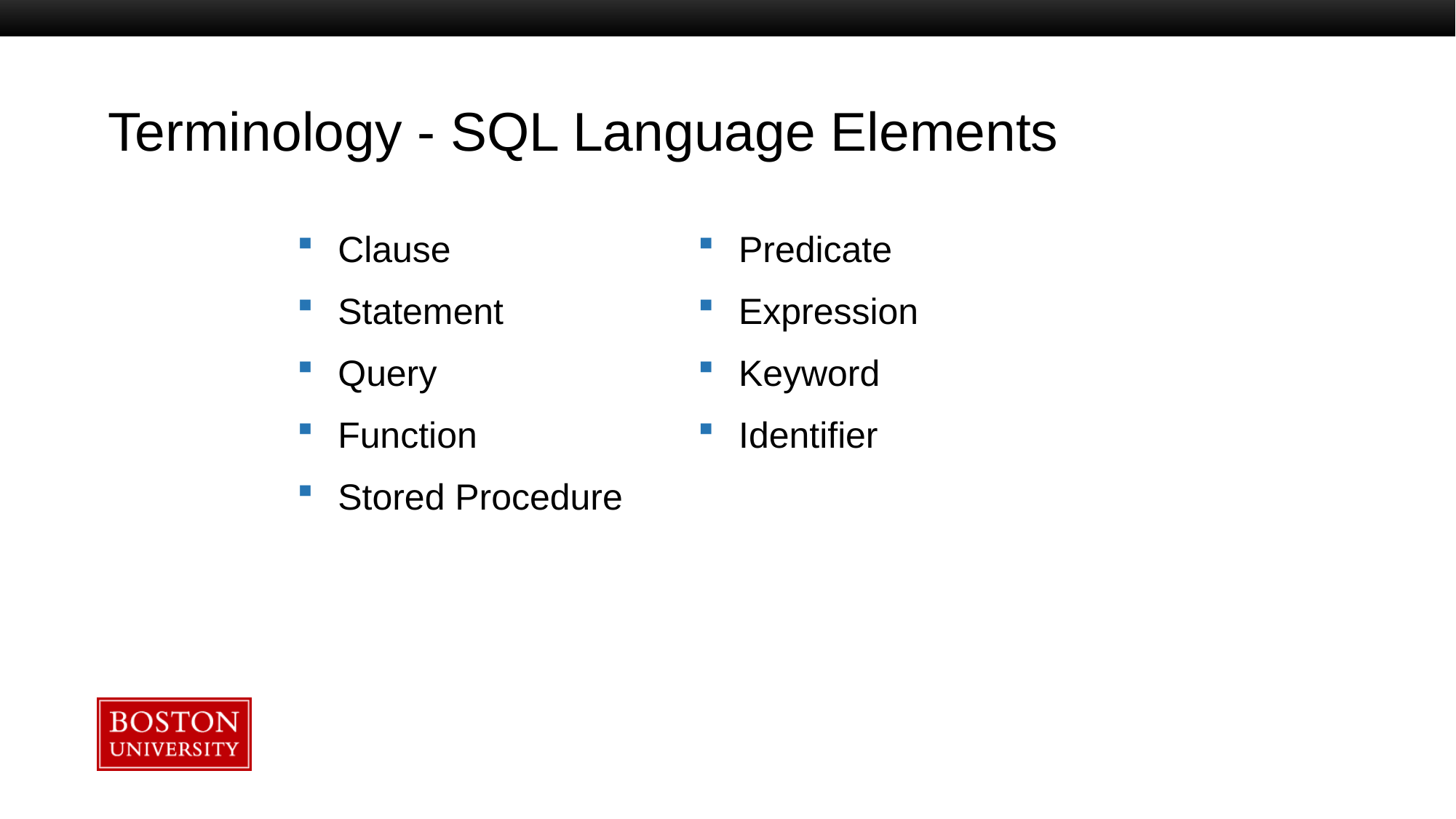

# Terminology - SQL Language Elements
Clause
Statement
Query
Function
Stored Procedure

Predicate
Expression
Keyword
Identifier